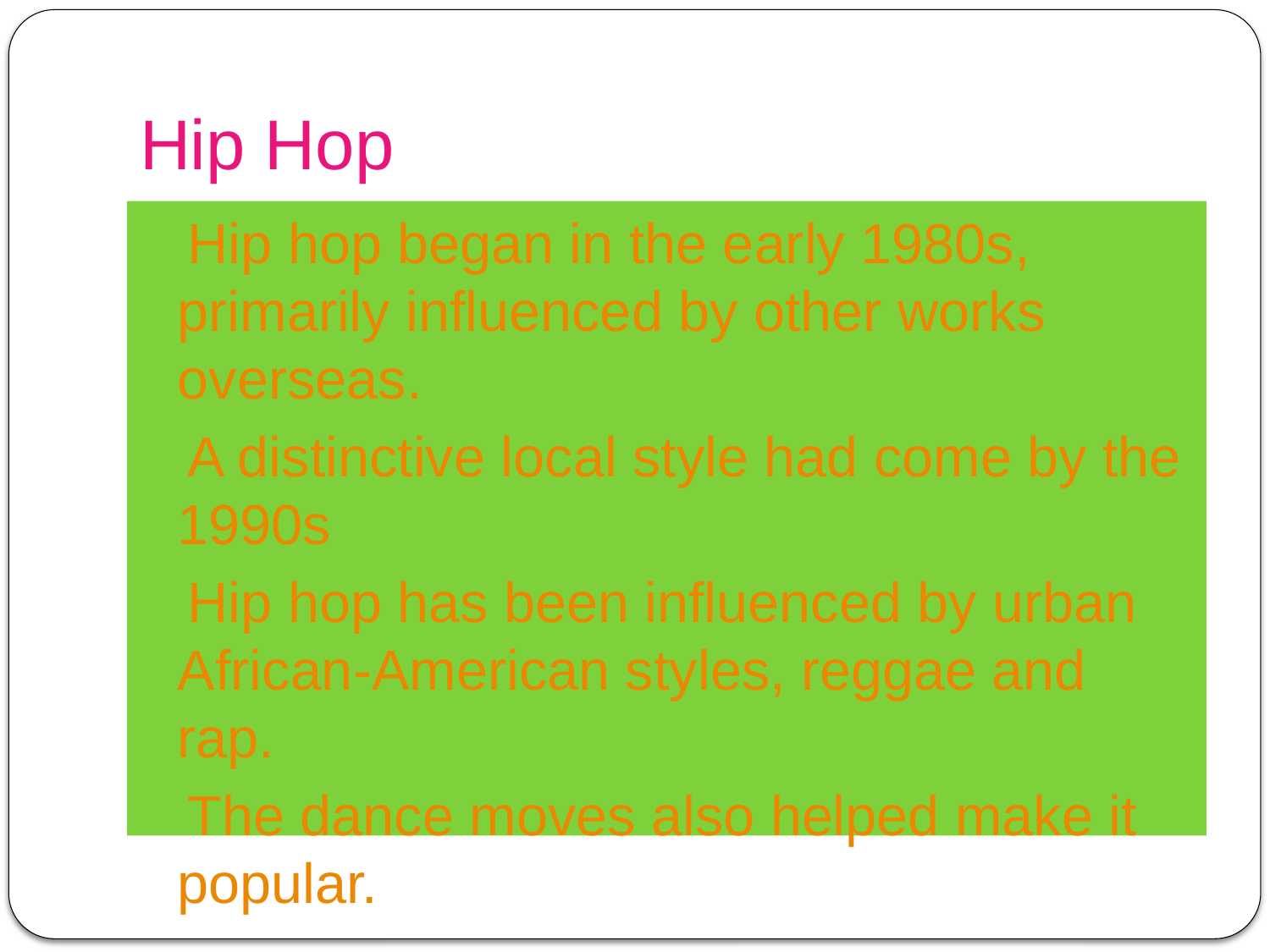

# Hip Hop
Hip hop began in the early 1980s, primarily influenced by other works overseas.
A distinctive local style had come by the 1990s
Hip hop has been influenced by urban African-American styles, reggae and rap.
The dance moves also helped make it popular.